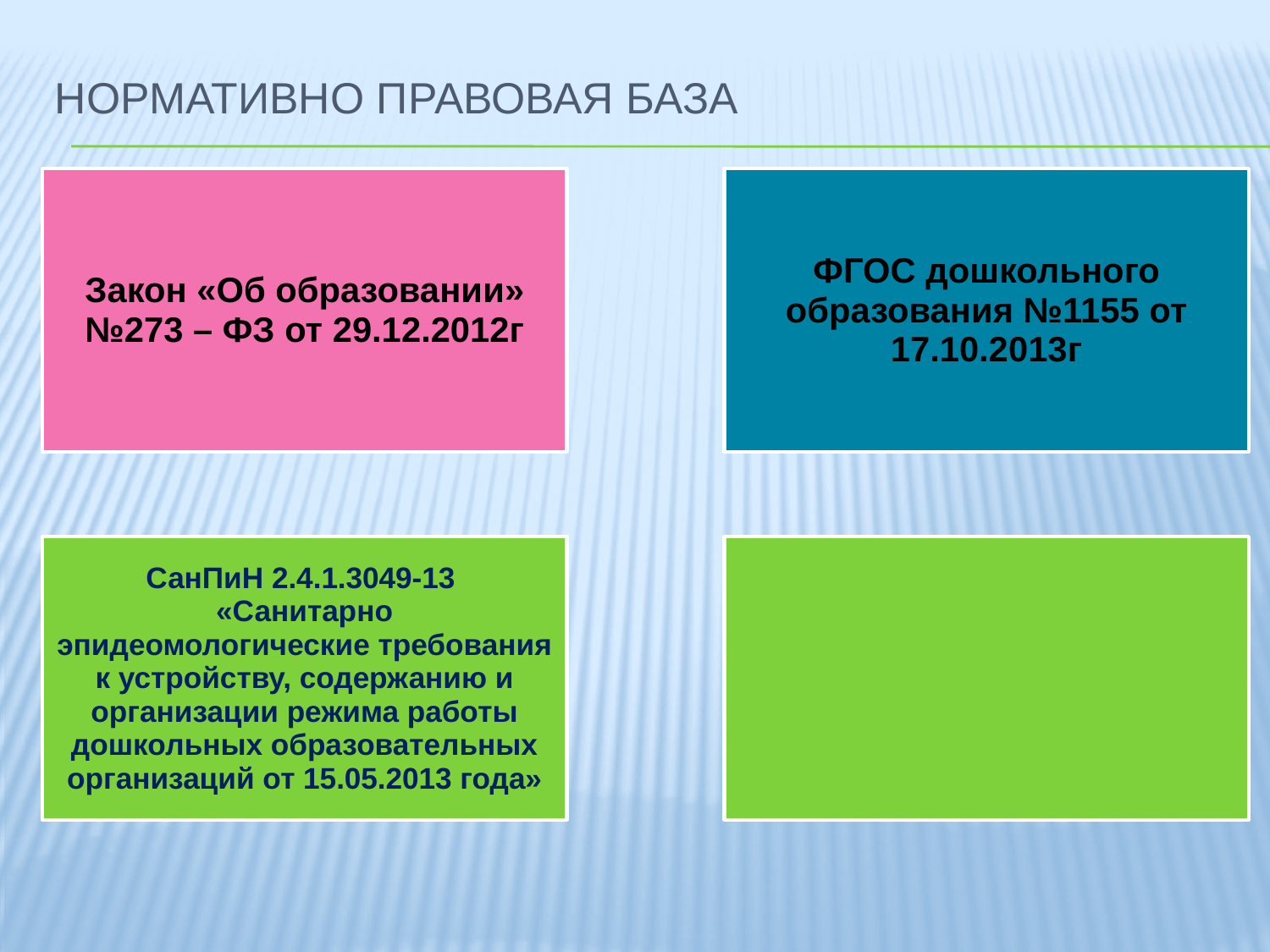

# нормативно правовая база
Закон «Об образовании» №273 – ФЗ от 29.12.2012г
ФГОС дошкольного образования №1155 от 17.10.2013г
СанПиН 2.4.1.3049-13  «Санитарно эпидеомологические требования к устройству, содержанию и организации режима работы дошкольных образовательных организаций от 15.05.2013 года»